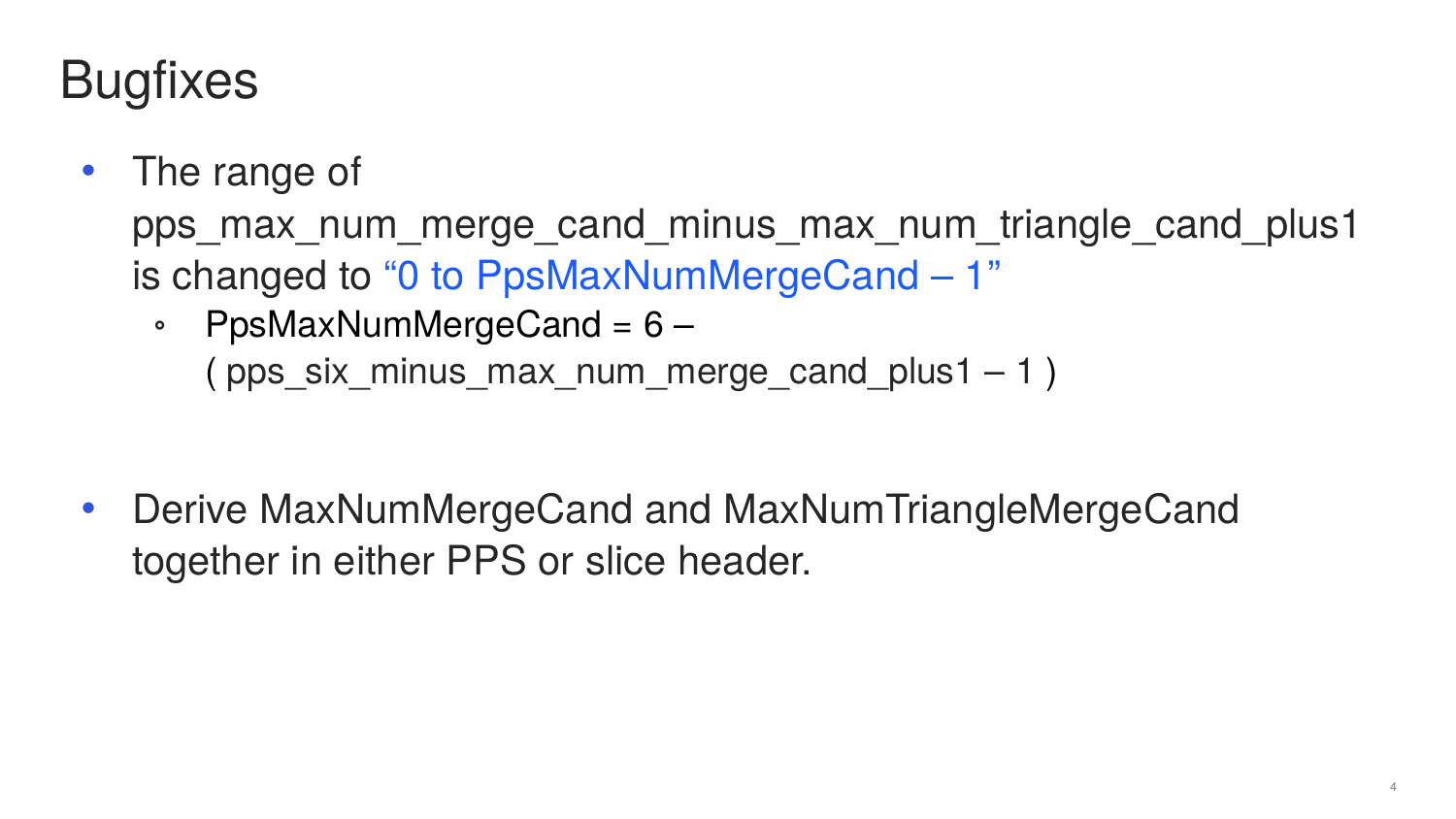

# Bugfixes
The range of pps_max_num_merge_cand_minus_max_num_triangle_cand_plus1 is changed to “0 to PpsMaxNumMergeCand – 1”
PpsMaxNumMergeCand = 6 – ( pps_six_minus_max_num_merge_cand_plus1 – 1 )

Derive MaxNumMergeCand and MaxNumTriangleMergeCand together in either PPS or slice header.